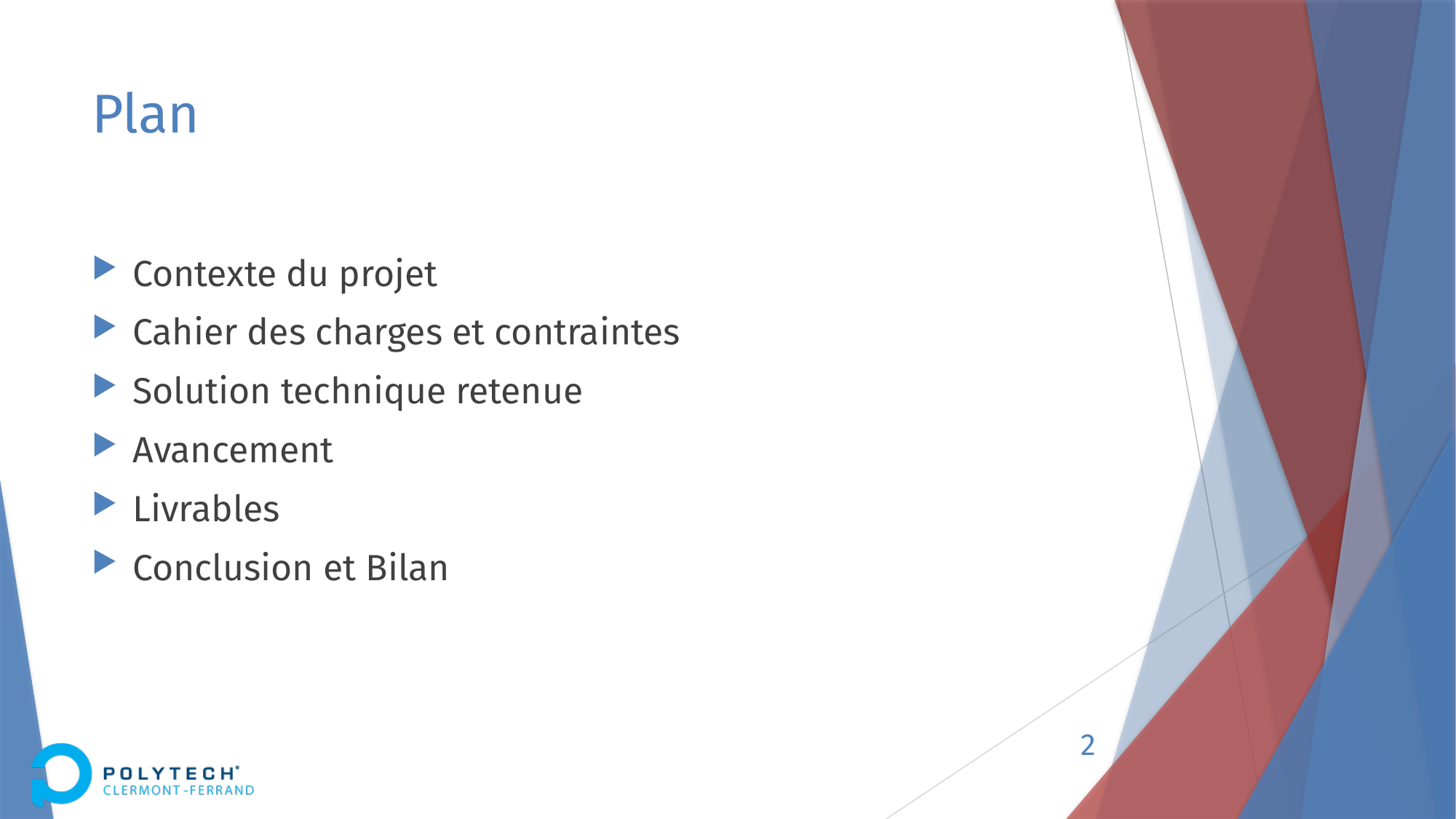

# Plan
Contexte du projet
Cahier des charges et contraintes
Solution technique retenue
Avancement
Livrables
Conclusion et Bilan
2